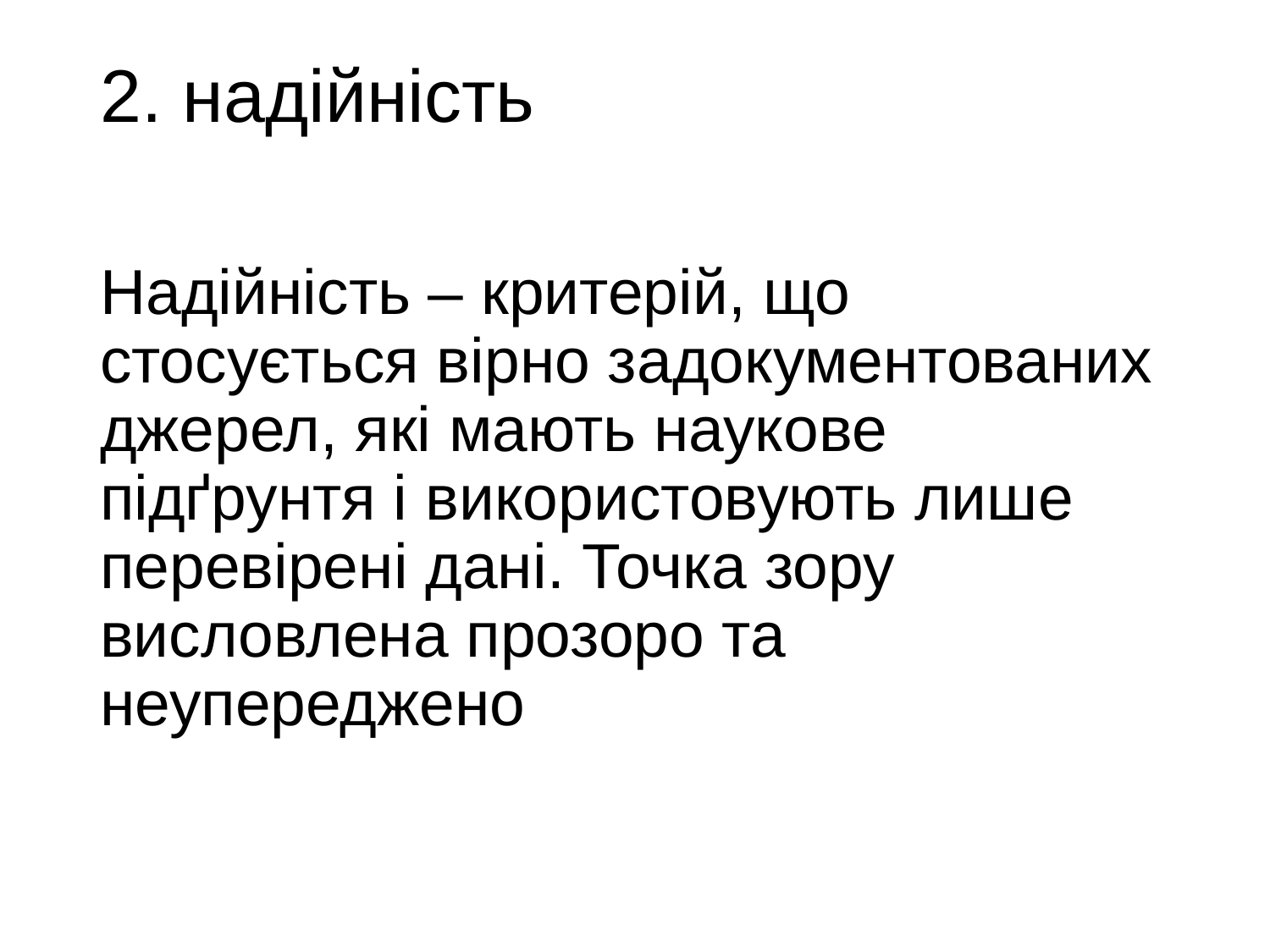

# 2. надійність
Надійність – критерій, що стосується вірно задокументованих джерел, які мають наукове підґрунтя і використовують лише перевірені дані. Точка зору висловлена прозоро та неупереджено